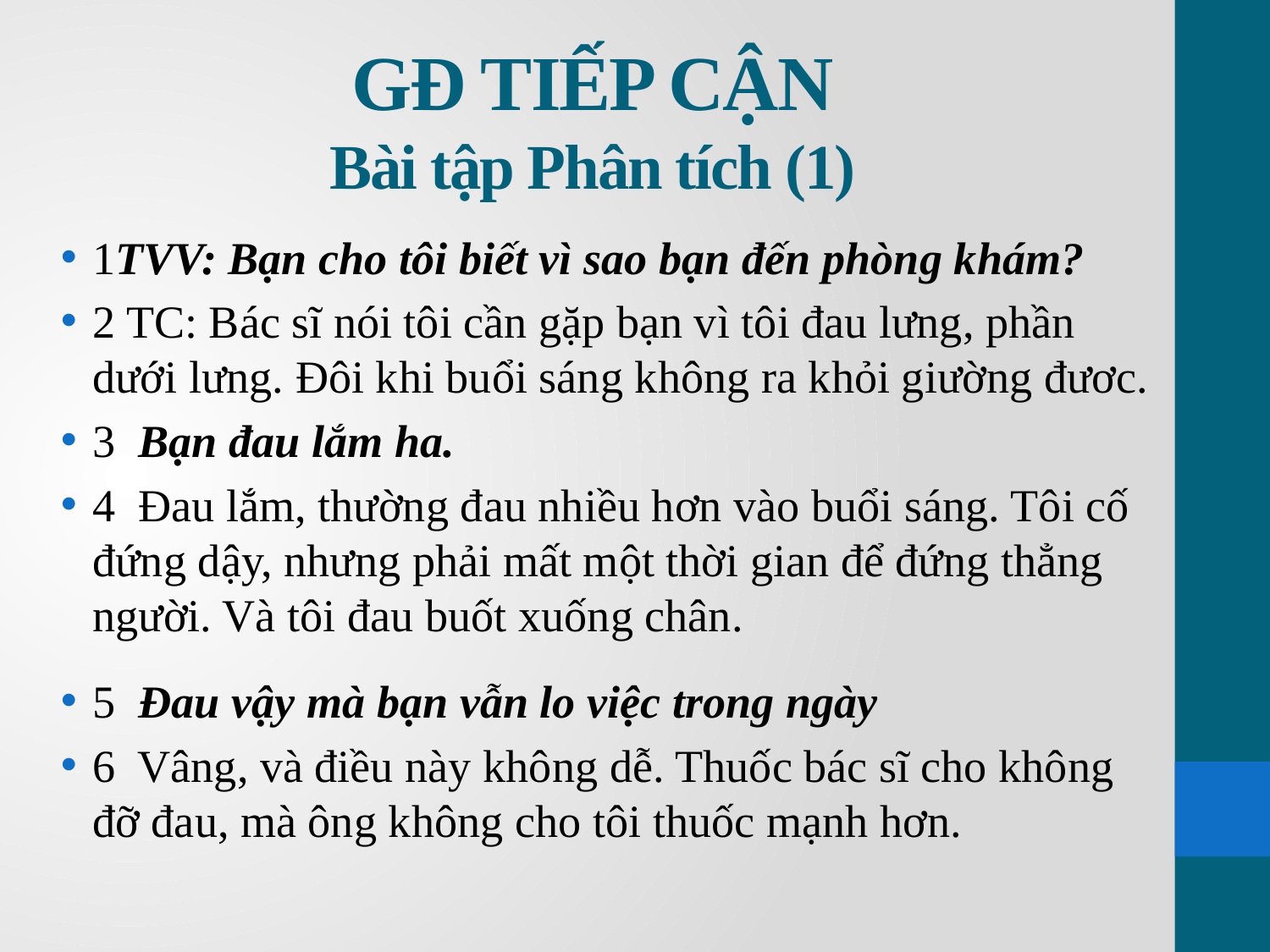

# GĐ TIẾP CẬN Bài tập Phân tích (1)
1TVV: Bạn cho tôi biết vì sao bạn đến phòng khám?
2 TC: Bác sĩ nói tôi cần gặp bạn vì tôi đau lưng, phần dưới lưng. Đôi khi buổi sáng không ra khỏi giường đươc.
3  Bạn đau lắm ha.
4  Đau lắm, thường đau nhiều hơn vào buổi sáng. Tôi cố đứng dậy, nhưng phải mất một thời gian để đứng thẳng người. Và tôi đau buốt xuống chân.

5  Đau vậy mà bạn vẫn lo việc trong ngày
6  Vâng, và điều này không dễ. Thuốc bác sĩ cho không đỡ đau, mà ông không cho tôi thuốc mạnh hơn.